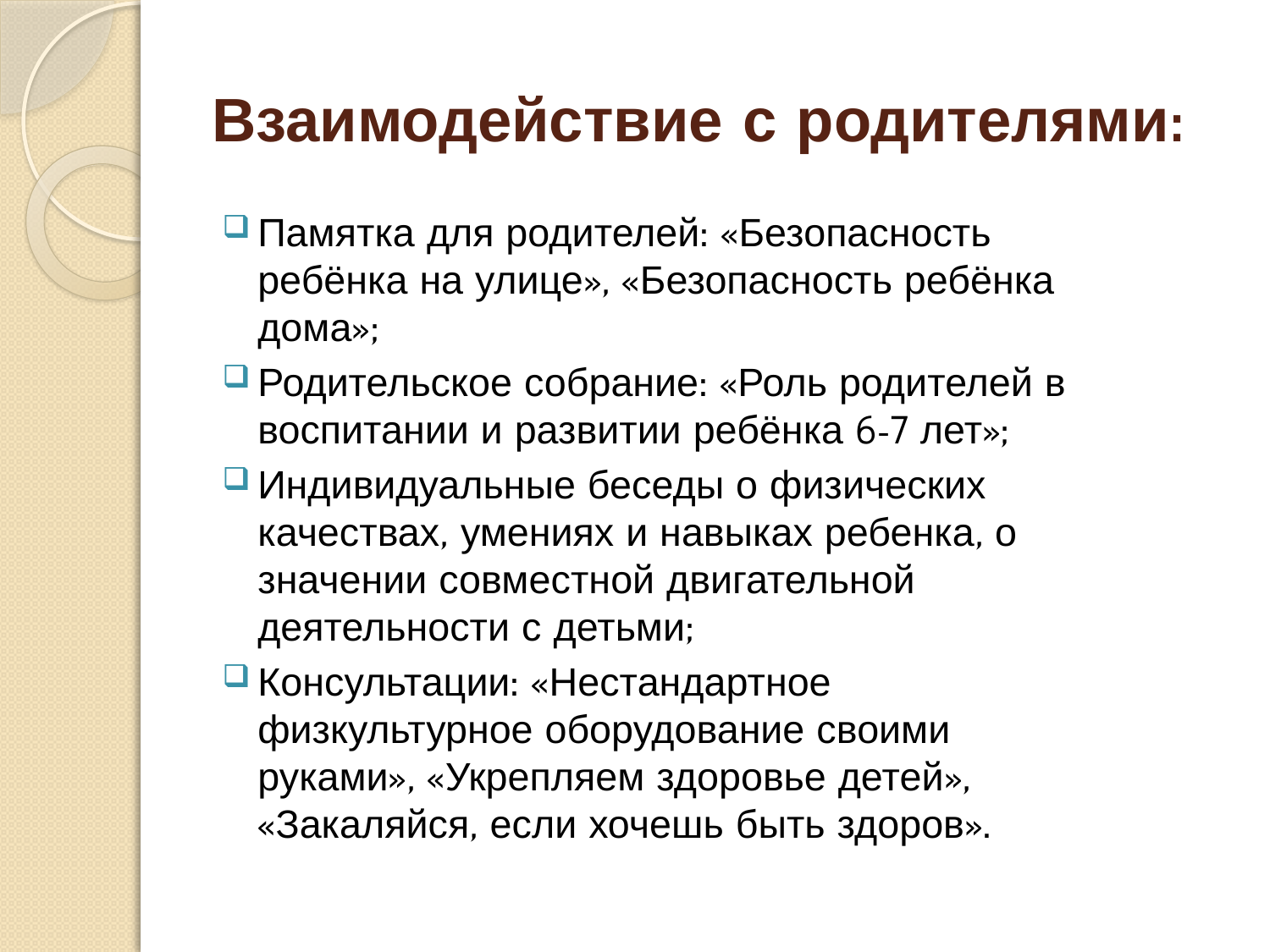

# Взаимодействие с родителями:
Памятка для родителей: «Безопасность ребёнка на улице», «Безопасность ребёнка дома»;
Родительское собрание: «Роль родителей в воспитании и развитии ребёнка 6-7 лет»;
Индивидуальные беседы о физических качествах, умениях и навыках ребенка, о значении совместной двигательной деятельности с детьми;
Консультации: «Нестандартное физкультурное оборудование своими руками», «Укрепляем здоровье детей», «Закаляйся, если хочешь быть здоров».